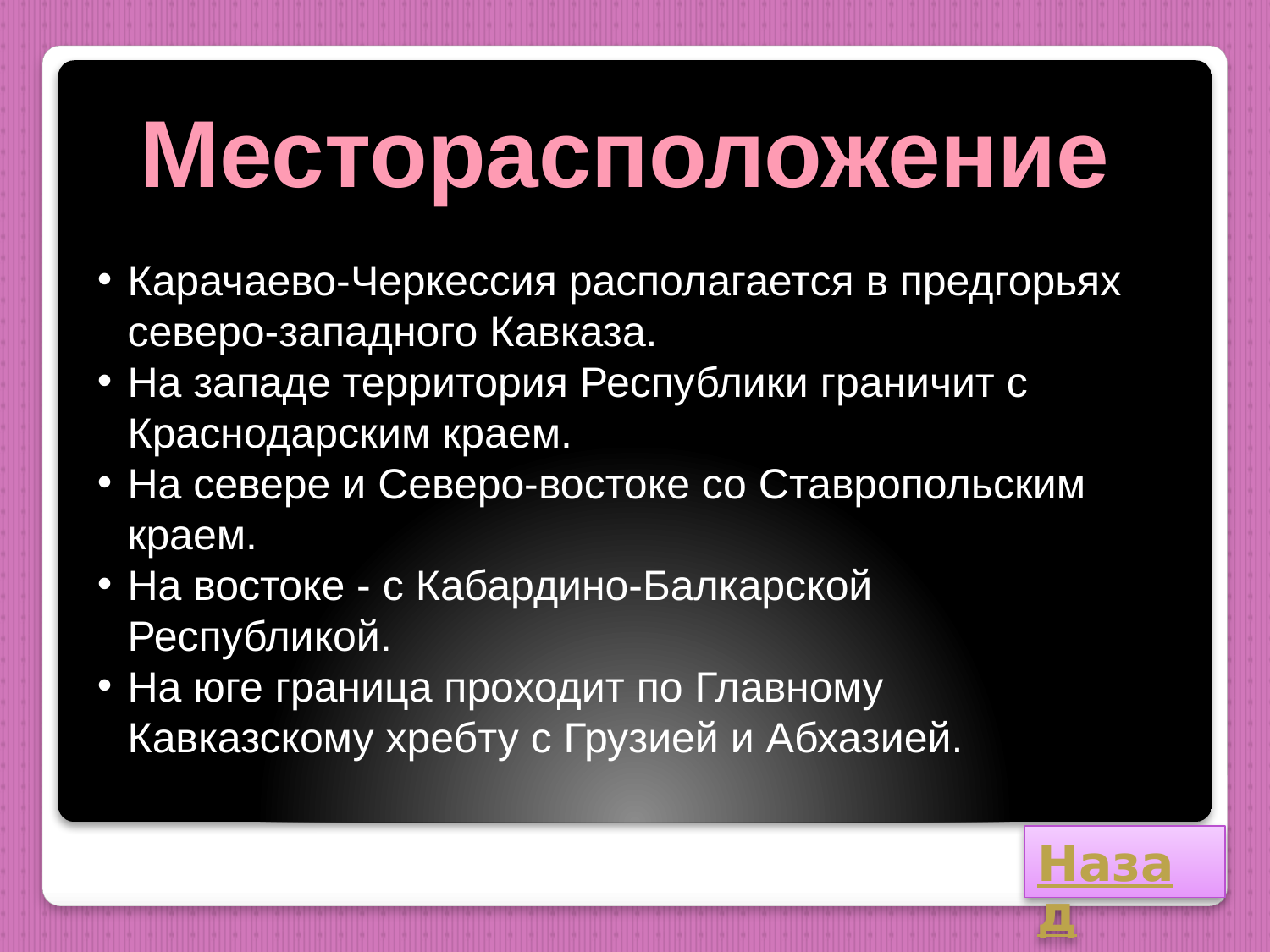

Месторасположение

Карачаево-Черкессия располагается в предгорьях северо-западного Кавказа.
На западе территория Республики граничит с Краснодарским краем.
На севере и Северо-востоке со Ставропольским краем.
На востоке - с Кабардино-Балкарской Республикой.
На юге граница проходит по Главному Кавказскому хребту с Грузией и Абхазией.

#
Назад